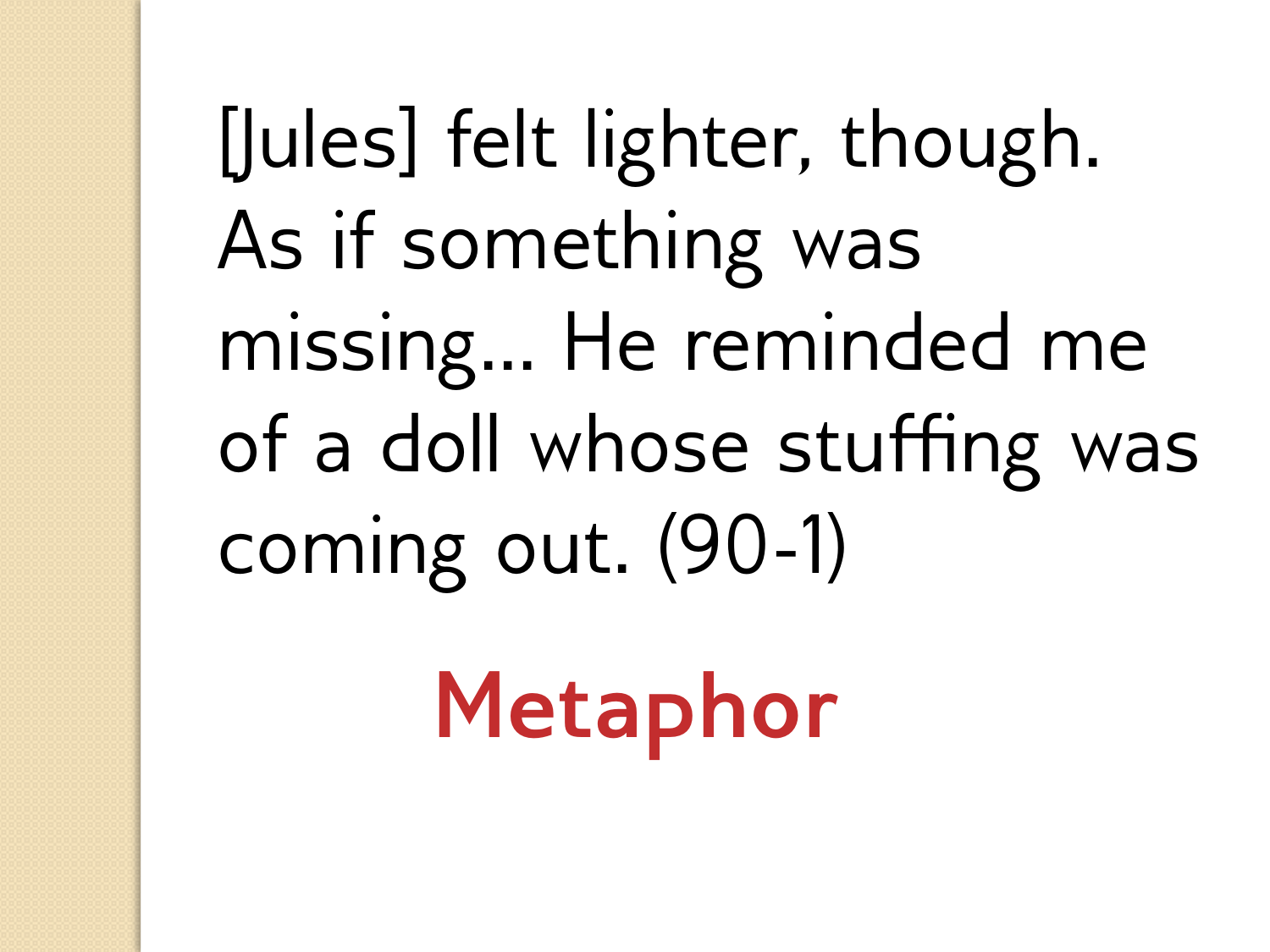

[Jules] felt lighter, though. As if something was missing... He reminded me of a doll whose stuffing was coming out. (90-1)
Metaphor